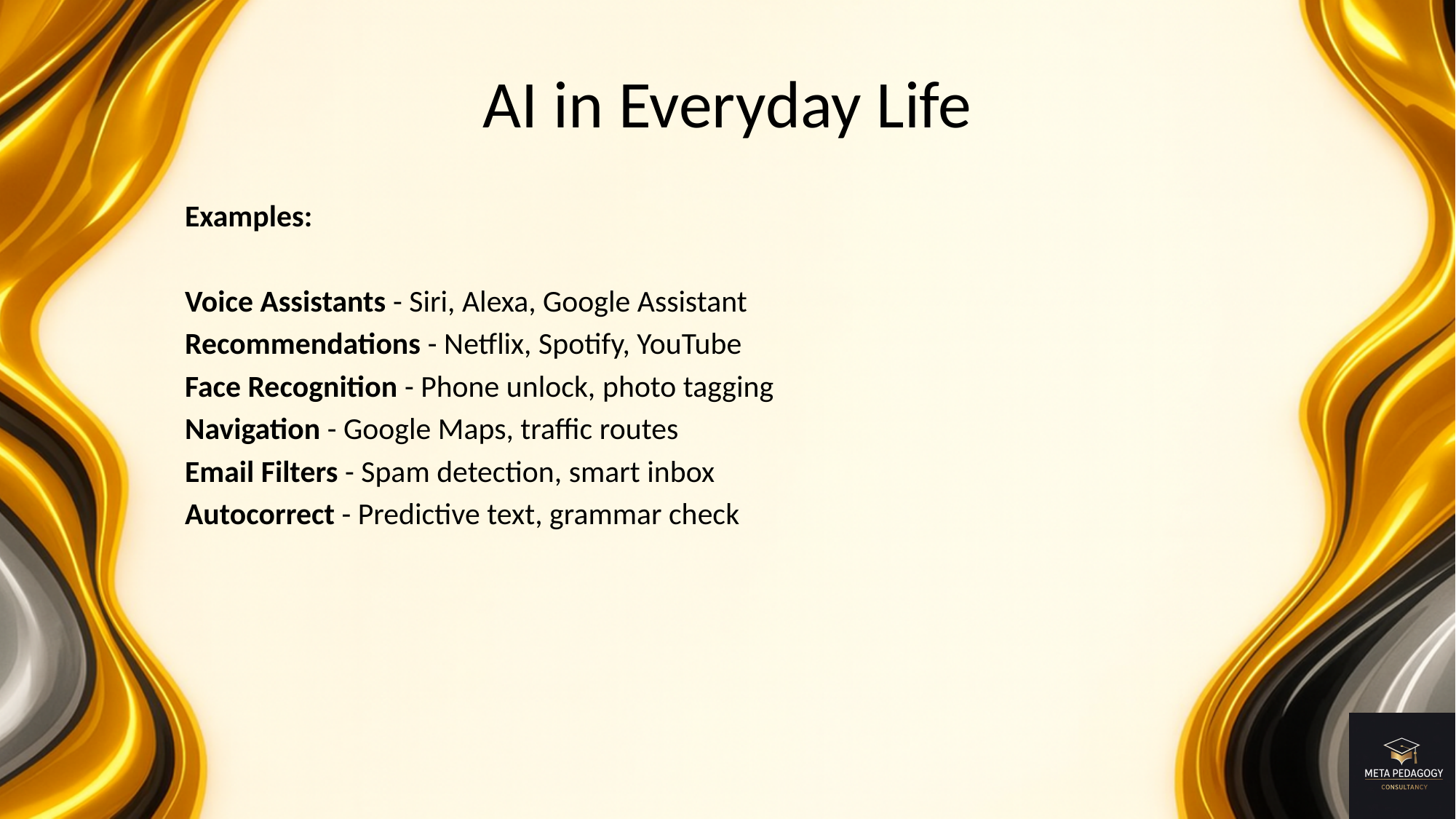

# AI in Everyday Life
Examples:

Voice Assistants - Siri, Alexa, Google Assistant
Recommendations - Netflix, Spotify, YouTube
Face Recognition - Phone unlock, photo tagging
Navigation - Google Maps, traffic routes
Email Filters - Spam detection, smart inbox
Autocorrect - Predictive text, grammar check